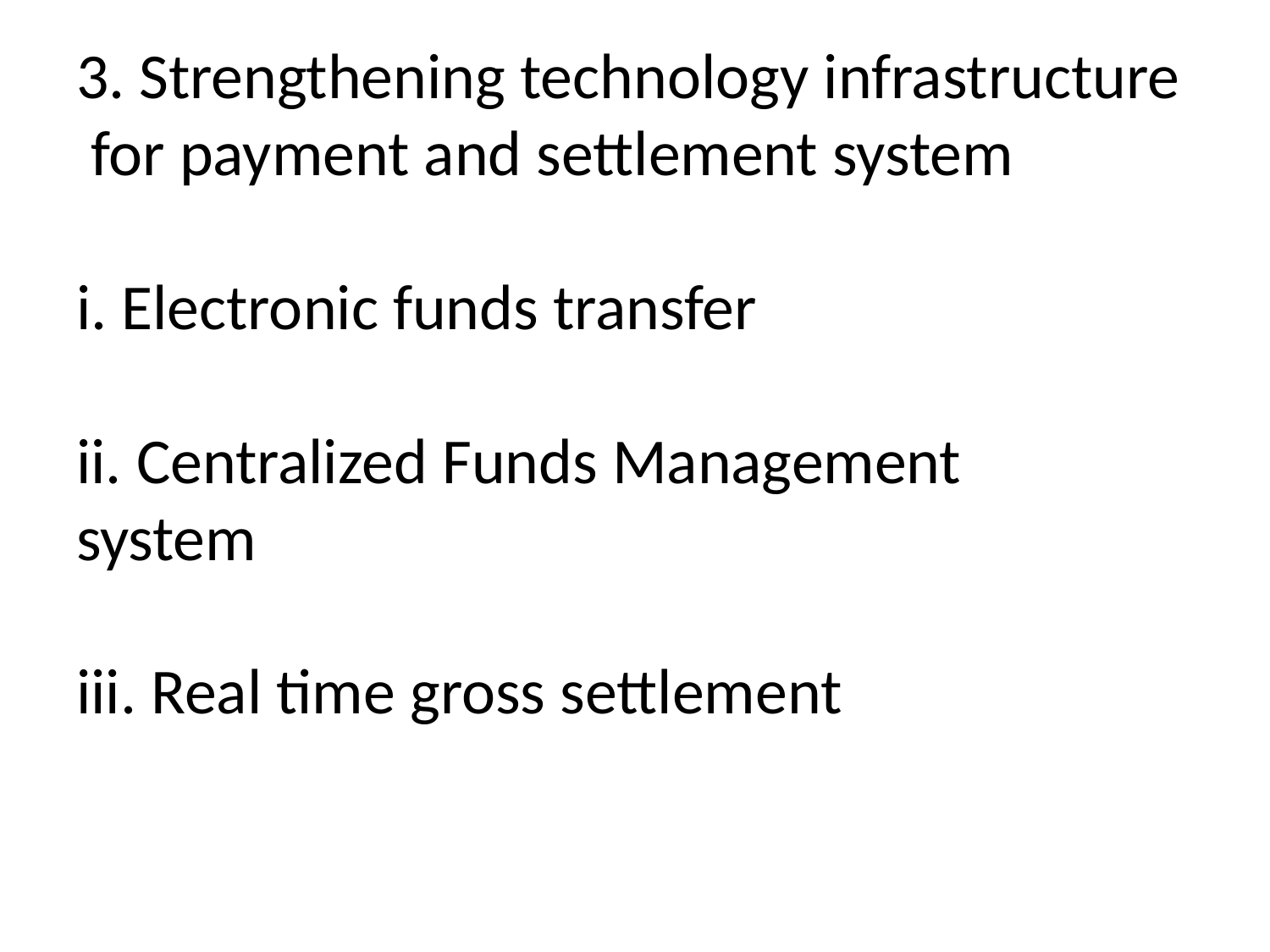

# 3. Strengthening technology infrastructure  for payment and settlement system i. Electronic funds transfer ii. Centralized Funds Management system iii. Real time gross settlement